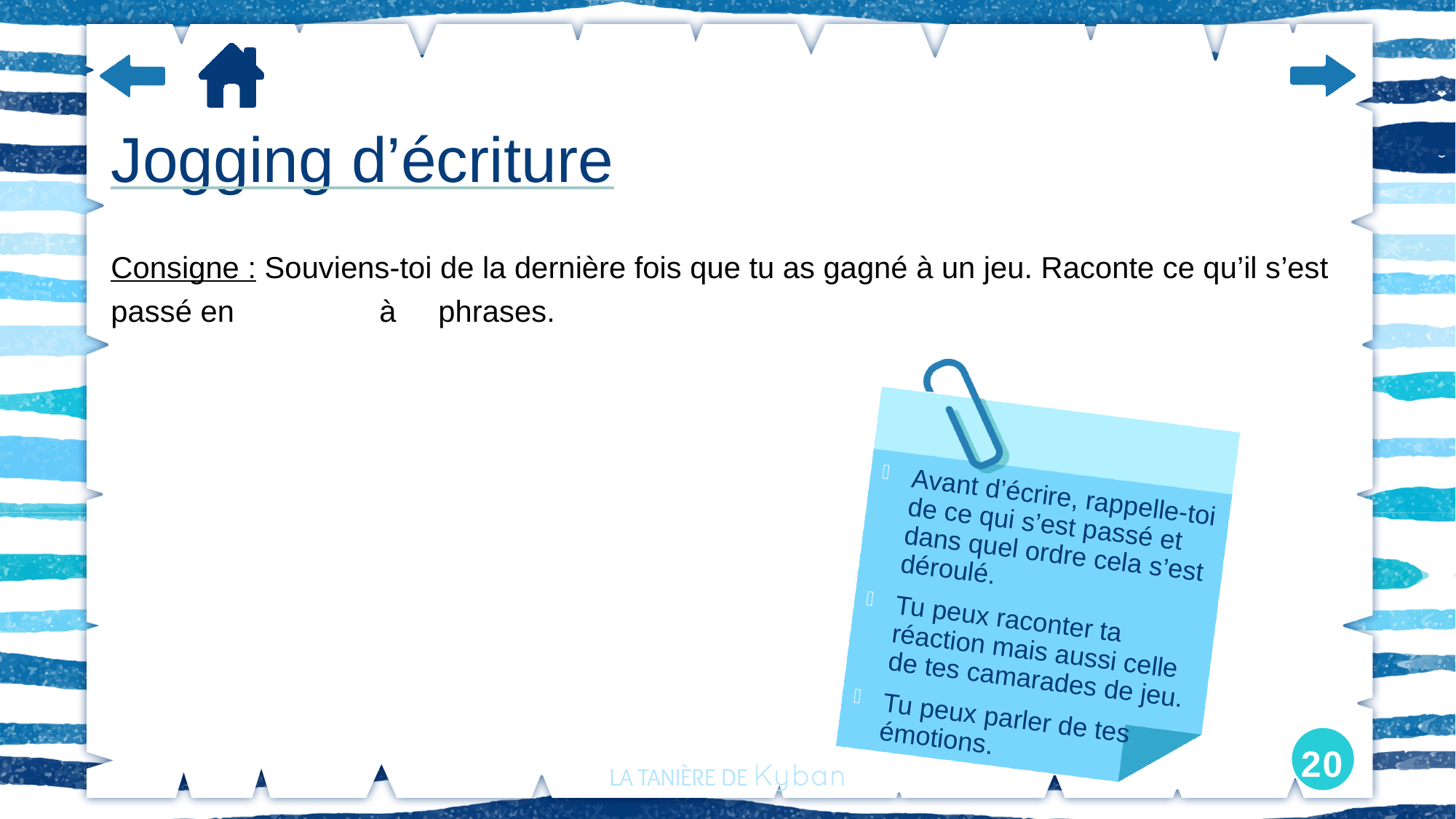

# Jogging d’écriture
Consigne : Souviens-toi de la dernière fois que tu as gagné à un jeu. Raconte ce qu’il s’est passé en 	      à	phrases.
Avant d’écrire, rappelle-toi de ce qui s’est passé et dans quel ordre cela s’est déroulé.
Tu peux raconter ta réaction mais aussi celle de tes camarades de jeu.
Tu peux parler de tes
émotions.
20